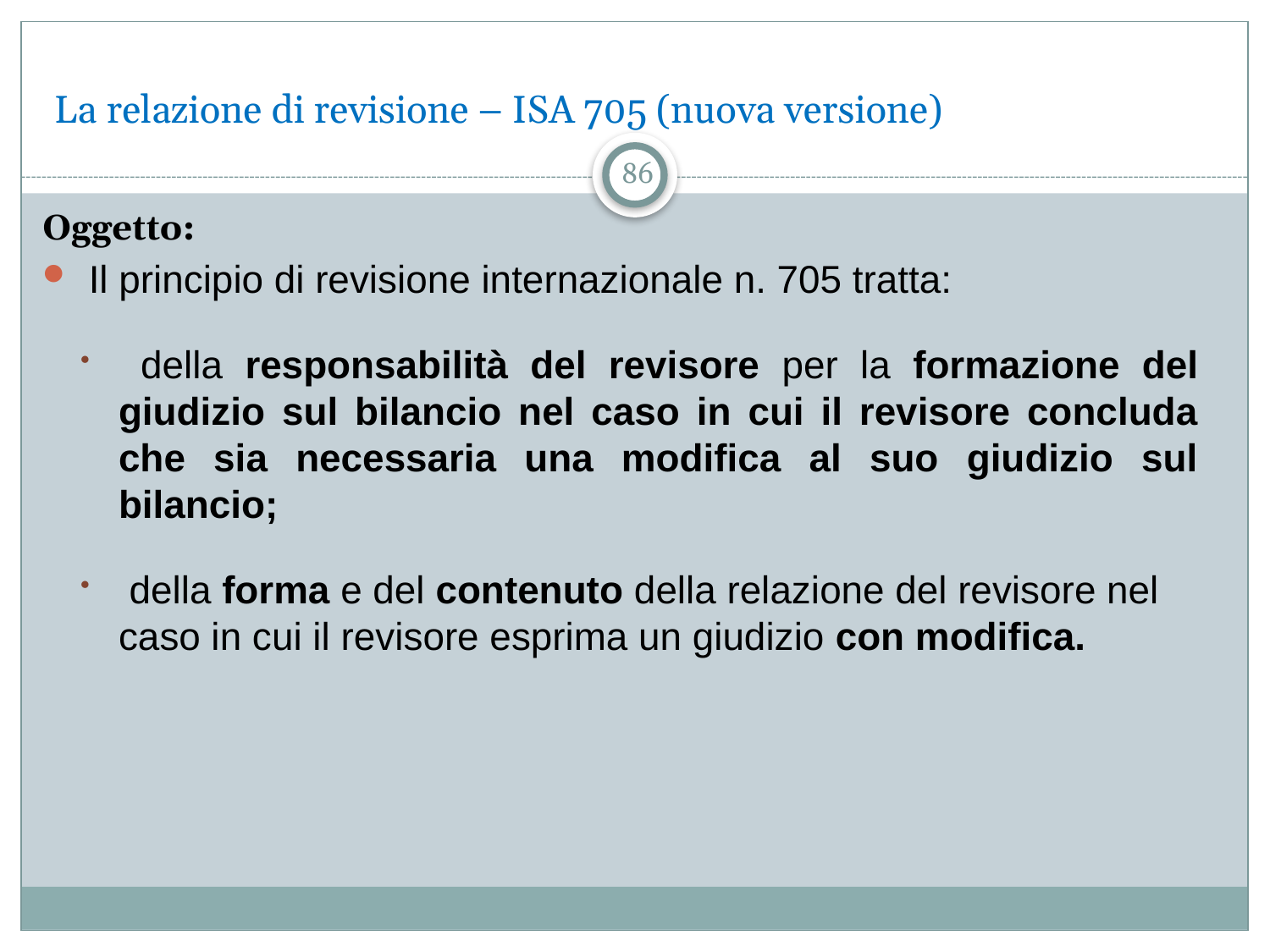

# La relazione di revisione – ISA 705 (nuova versione)
86
Oggetto:
 Il principio di revisione internazionale n. 705 tratta:

 della responsabilità del revisore per la formazione del giudizio sul bilancio nel caso in cui il revisore concluda che sia necessaria una modifica al suo giudizio sul bilancio;

 della forma e del contenuto della relazione del revisore nel caso in cui il revisore esprima un giudizio con modifica.